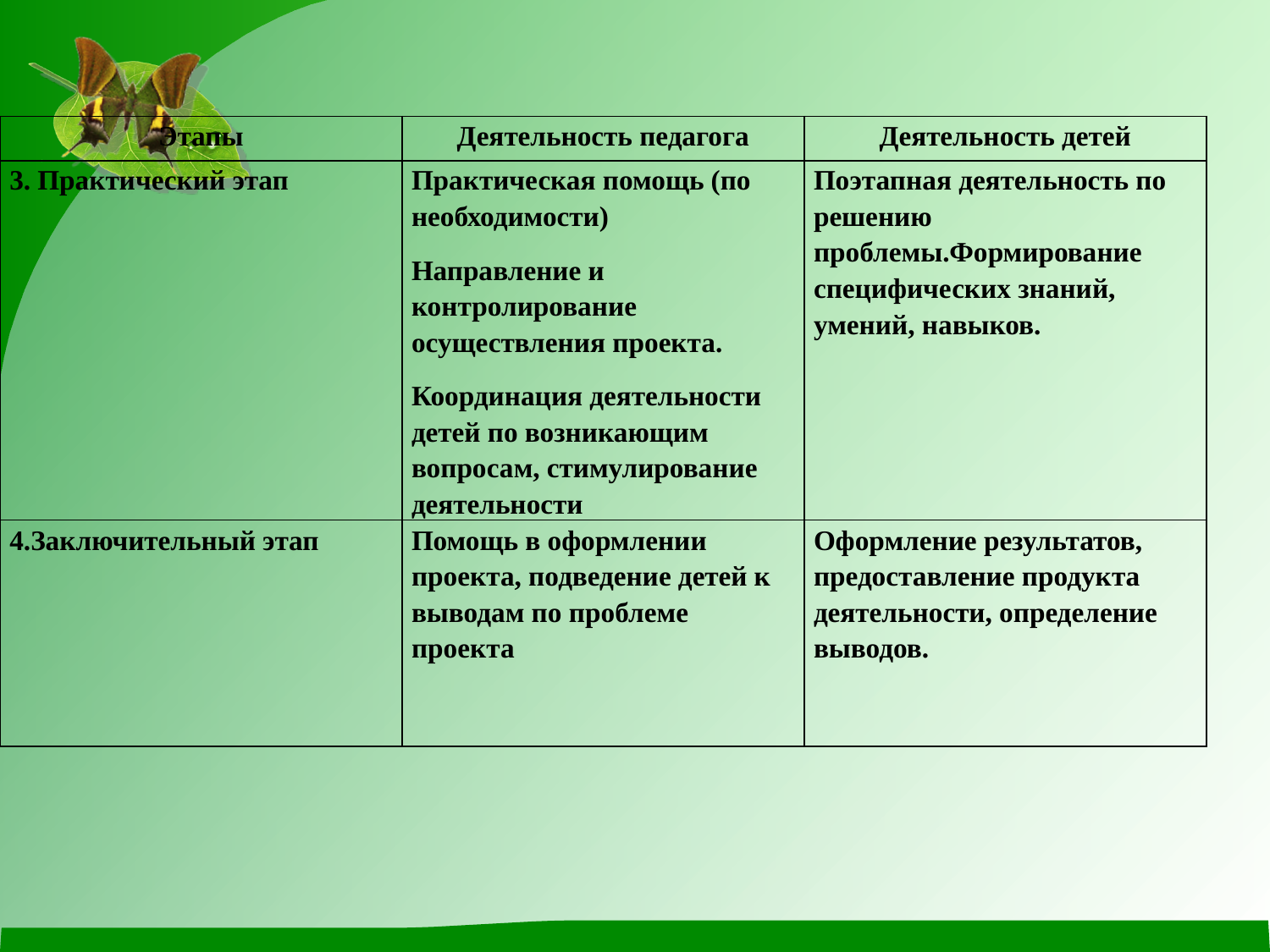

| Этапы | Деятельность педагога | Деятельность детей |
| --- | --- | --- |
| 3. Практический этап | Практическая помощь (по необходимости) Направление и контролирование осуществления проекта. Координация деятельности детей по возникающим вопросам, стимулирование деятельности | Поэтапная деятельность по решению проблемы.Формирование специфических знаний, умений, навыков. |
| 4.Заключительный этап | Помощь в оформлении проекта, подведение детей к выводам по проблеме проекта | Оформление результатов, предоставление продукта деятельности, определение выводов. |